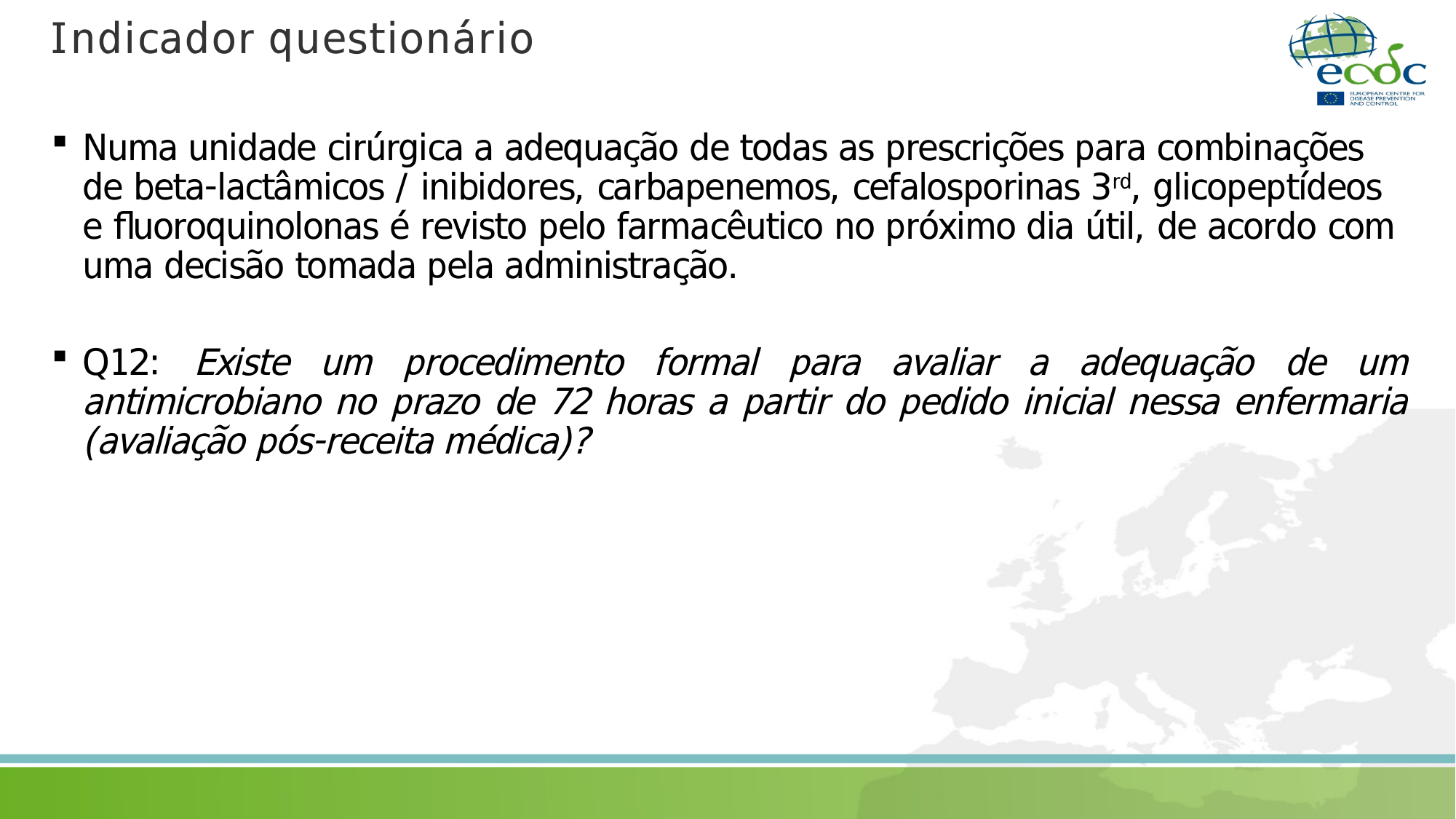

# Indicador questionário
Numa unidade cirúrgica a adequação de todas as prescrições para combinações de beta-lactâmicos / inibidores, carbapenemos, cefalosporinas 3rd, glicopeptídeos e fluoroquinolonas é revisto pelo farmacêutico no próximo dia útil, de acordo com uma decisão tomada pela administração.

Q12: Existe um procedimento formal para avaliar a adequação de um antimicrobiano no prazo de 72 horas a partir do pedido inicial nessa enfermaria (avaliação pós-receita médica)?